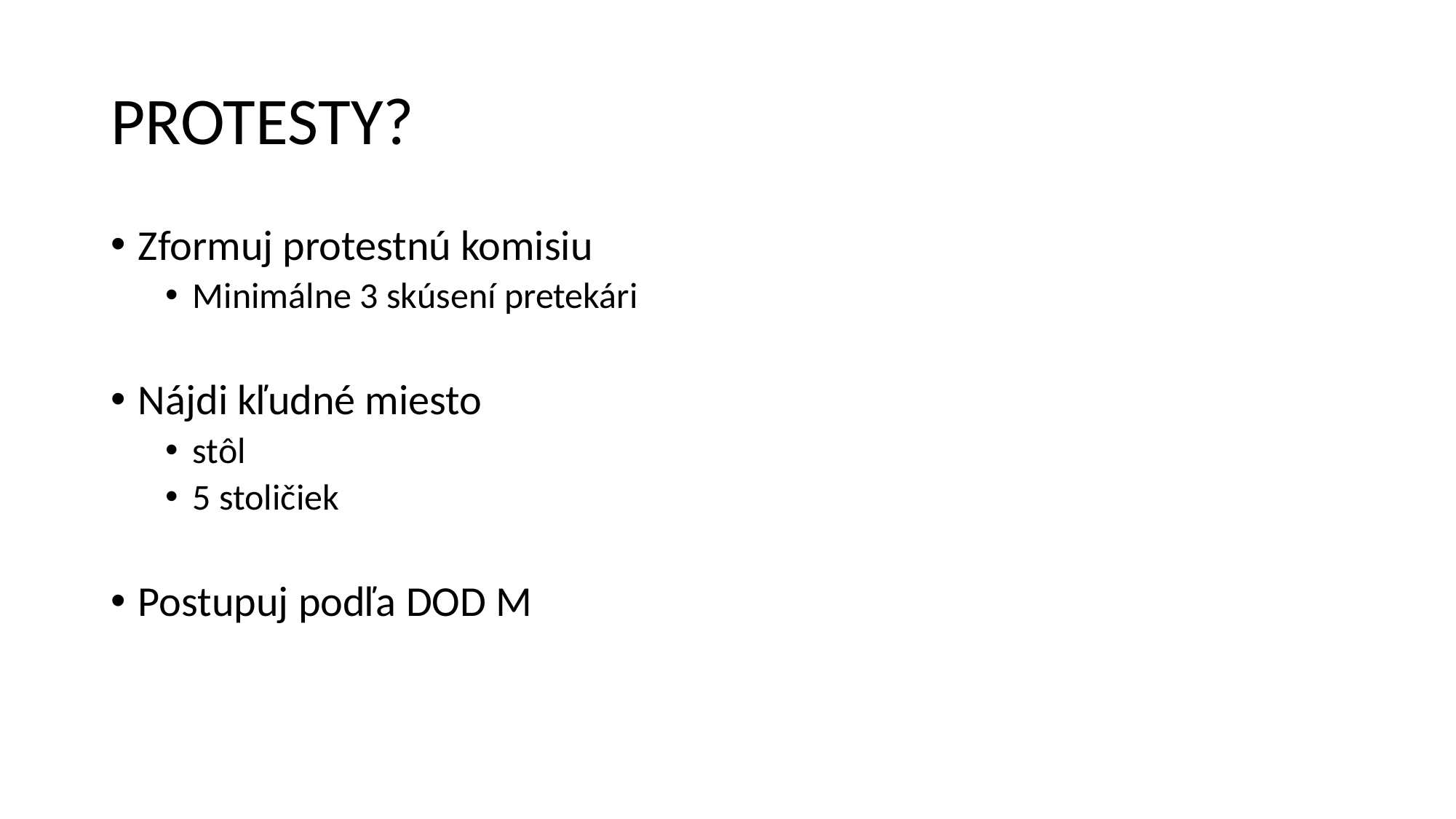

# PROTESTY?
Zformuj protestnú komisiu
Minimálne 3 skúsení pretekári

Nájdi kľudné miesto
stôl
5 stoličiek

Postupuj podľa DOD M